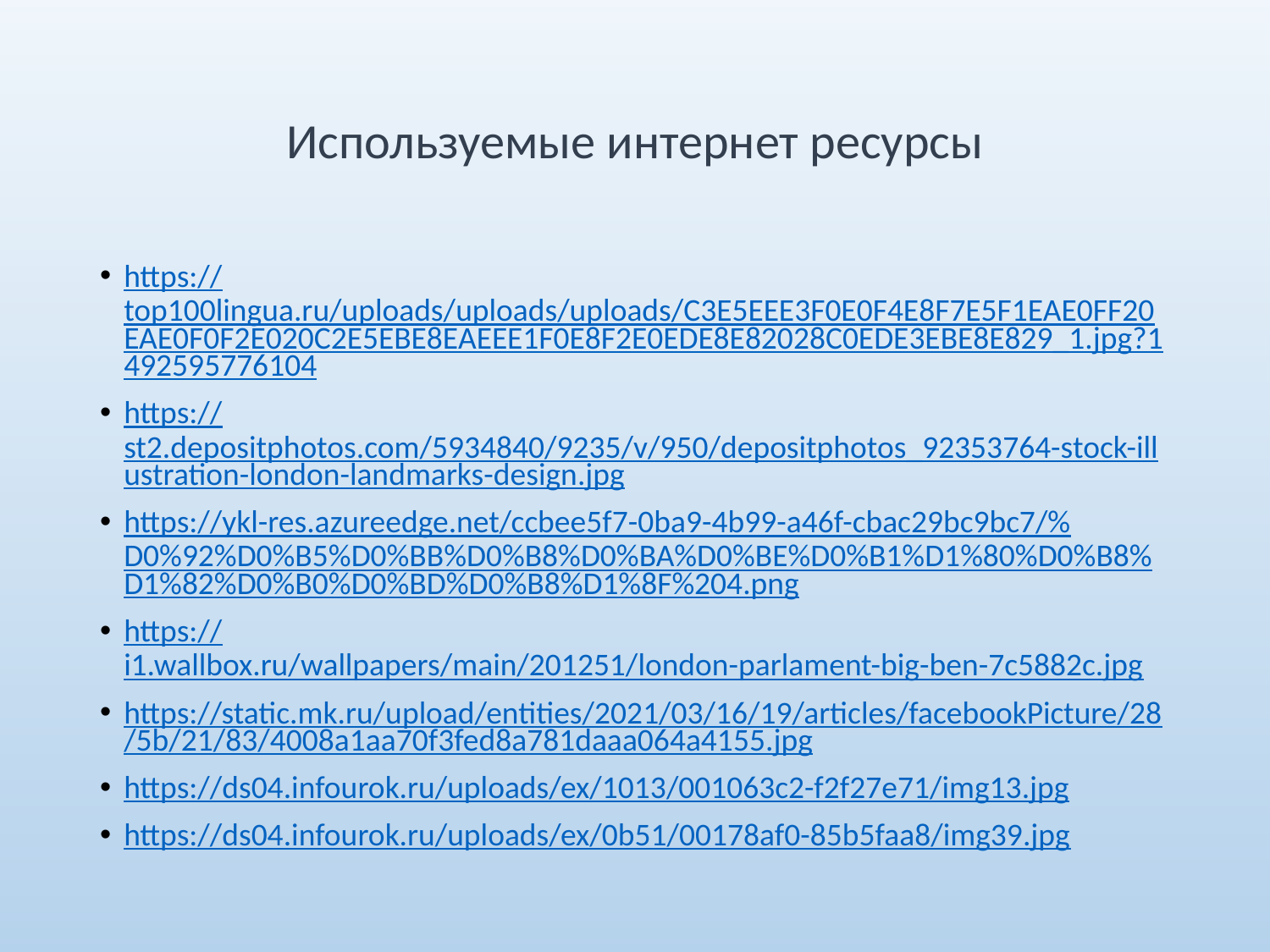

# Используемые интернет ресурсы
https://top100lingua.ru/uploads/uploads/uploads/C3E5EEE3F0E0F4E8F7E5F1EAE0FF20EAE0F0F2E020C2E5EBE8EAEEE1F0E8F2E0EDE8E82028C0EDE3EBE8E829_1.jpg?1492595776104
https://st2.depositphotos.com/5934840/9235/v/950/depositphotos_92353764-stock-illustration-london-landmarks-design.jpg
https://ykl-res.azureedge.net/ccbee5f7-0ba9-4b99-a46f-cbac29bc9bc7/%D0%92%D0%B5%D0%BB%D0%B8%D0%BA%D0%BE%D0%B1%D1%80%D0%B8%D1%82%D0%B0%D0%BD%D0%B8%D1%8F%204.png
https://i1.wallbox.ru/wallpapers/main/201251/london-parlament-big-ben-7c5882c.jpg
https://static.mk.ru/upload/entities/2021/03/16/19/articles/facebookPicture/28/5b/21/83/4008a1aa70f3fed8a781daaa064a4155.jpg
https://ds04.infourok.ru/uploads/ex/1013/001063c2-f2f27e71/img13.jpg
https://ds04.infourok.ru/uploads/ex/0b51/00178af0-85b5faa8/img39.jpg